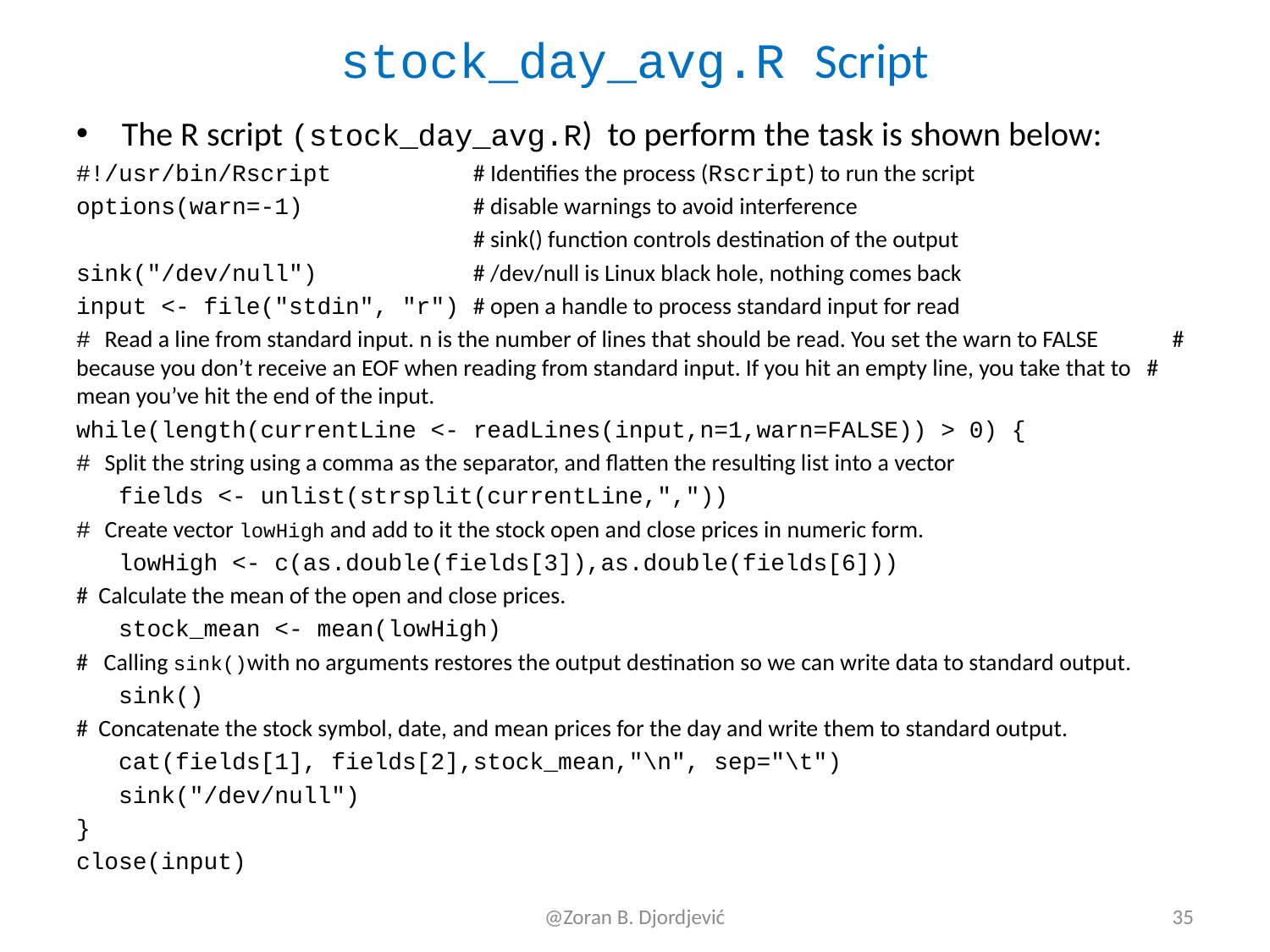

# stock_day_avg.R Script
The R script (stock_day_avg.R)  to perform the task is shown below:
#!/usr/bin/Rscript          # Identifies the process (Rscript) to run the script
options(warn=-1)            # disable warnings to avoid interference
                            # sink() function controls destination of the output
sink("/dev/null")           # /dev/null is Linux black hole, nothing comes back
input <- file("stdin", "r") # open a handle to process standard input for read
# Read a line from standard input. n is the number of lines that should be read. You set the warn to FALSE              #   because you don’t receive an EOF when reading from standard input. If you hit an empty line, you take that to   #   mean you’ve hit the end of the input.
while(length(currentLine <- readLines(input,n=1,warn=FALSE)) > 0) {
# Split the string using a comma as the separator, and flatten the resulting list into a vector
   fields <- unlist(strsplit(currentLine,","))
# Create vector lowHigh and add to it the stock open and close prices in numeric form.
   lowHigh <- c(as.double(fields[3]),as.double(fields[6]))
#  Calculate the mean of the open and close prices.
   stock_mean <- mean(lowHigh)
#   Calling sink()with no arguments restores the output destination so we can write data to standard output.
   sink()
#  Concatenate the stock symbol, date, and mean prices for the day and write them to standard output.
   cat(fields[1], fields[2],stock_mean,"\n", sep="\t")
   sink("/dev/null")
}
close(input)
@Zoran B. Djordjević
35